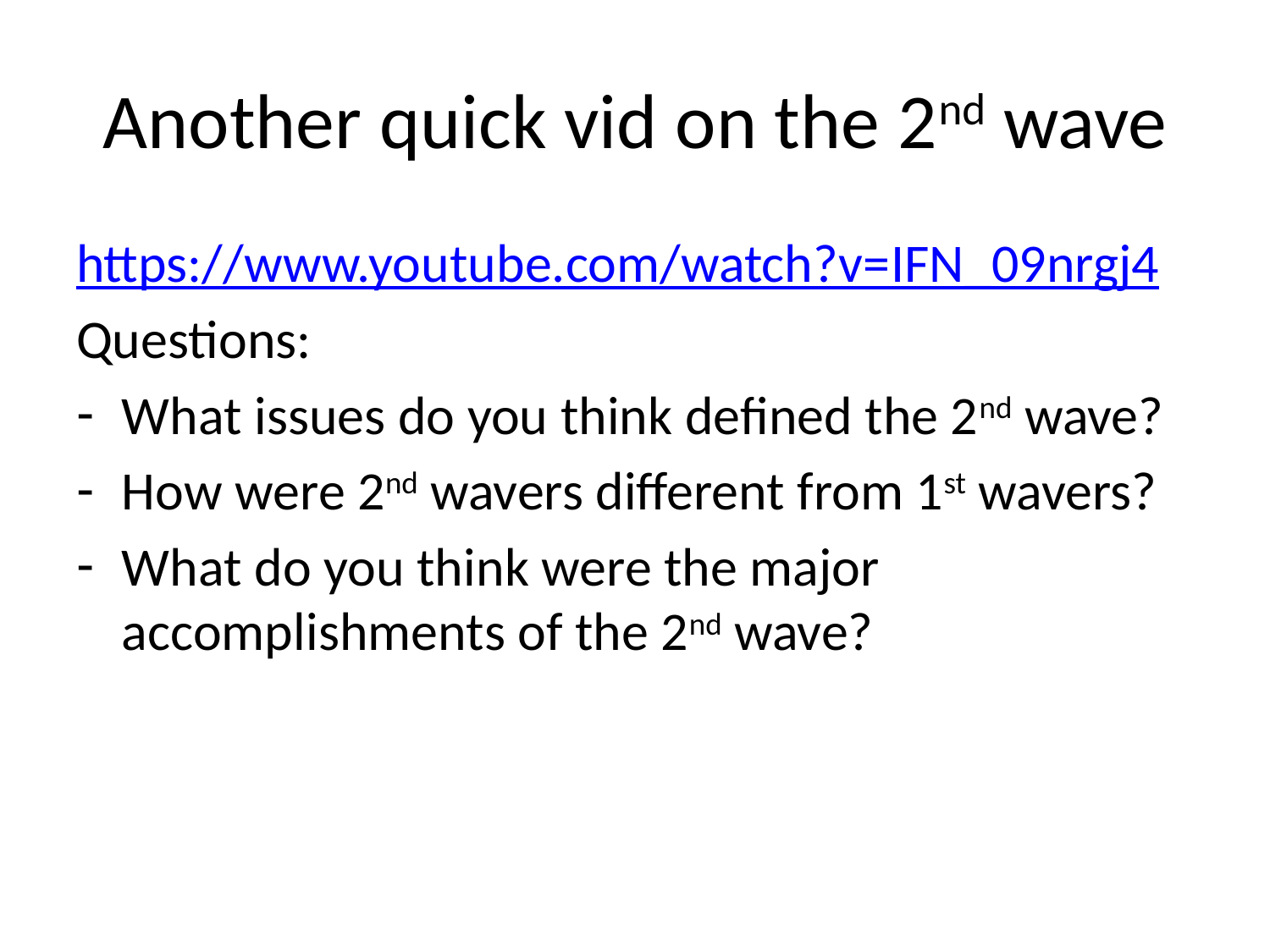

# Another quick vid on the 2nd wave
https://www.youtube.com/watch?v=IFN_09nrgj4
Questions:
What issues do you think defined the 2nd wave?
How were 2nd wavers different from 1st wavers?
What do you think were the major accomplishments of the 2nd wave?